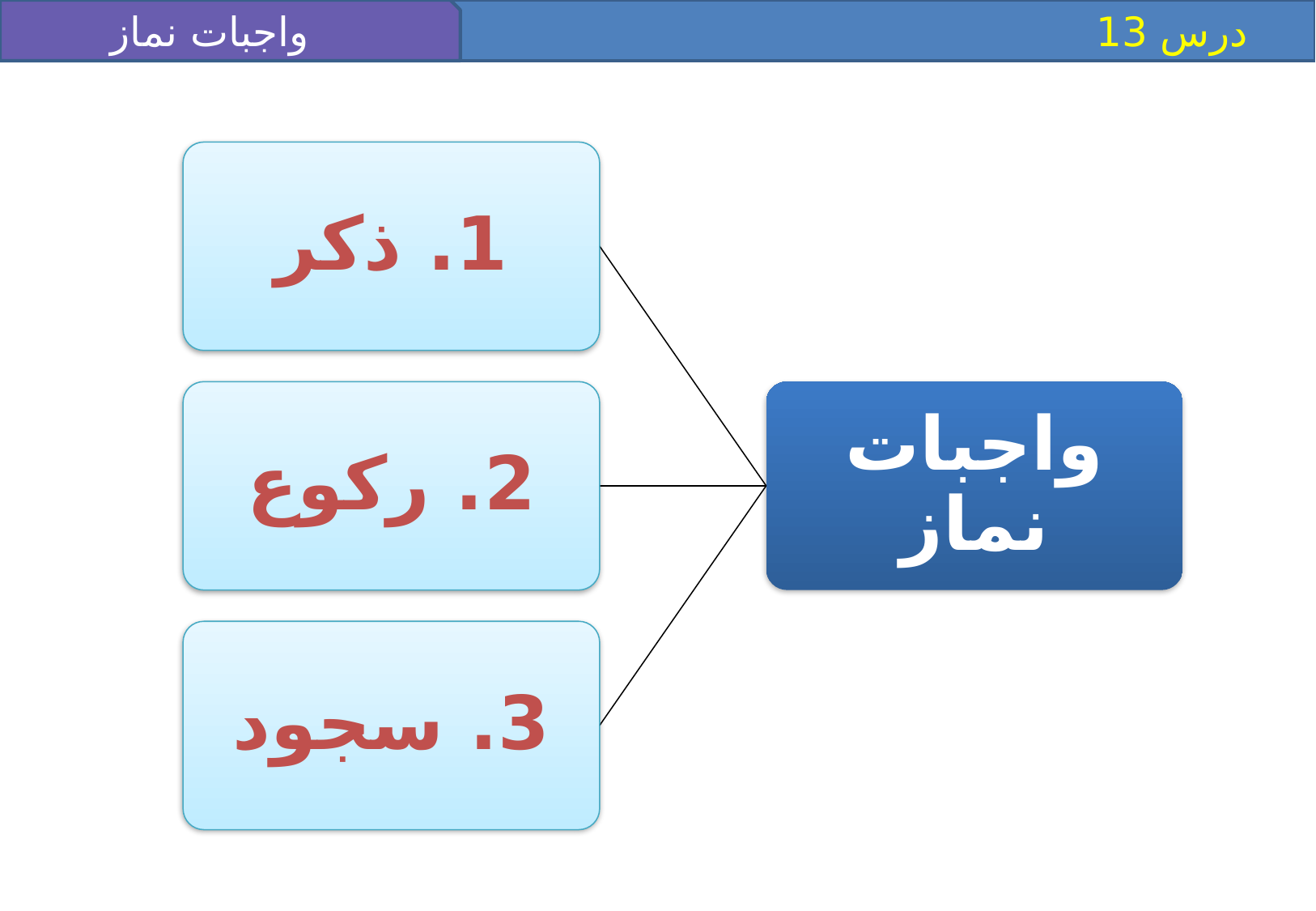

واجبات نماز 3
 درس 13
1. ذکر

2. رکوع

واجبات نماز

3. سجود